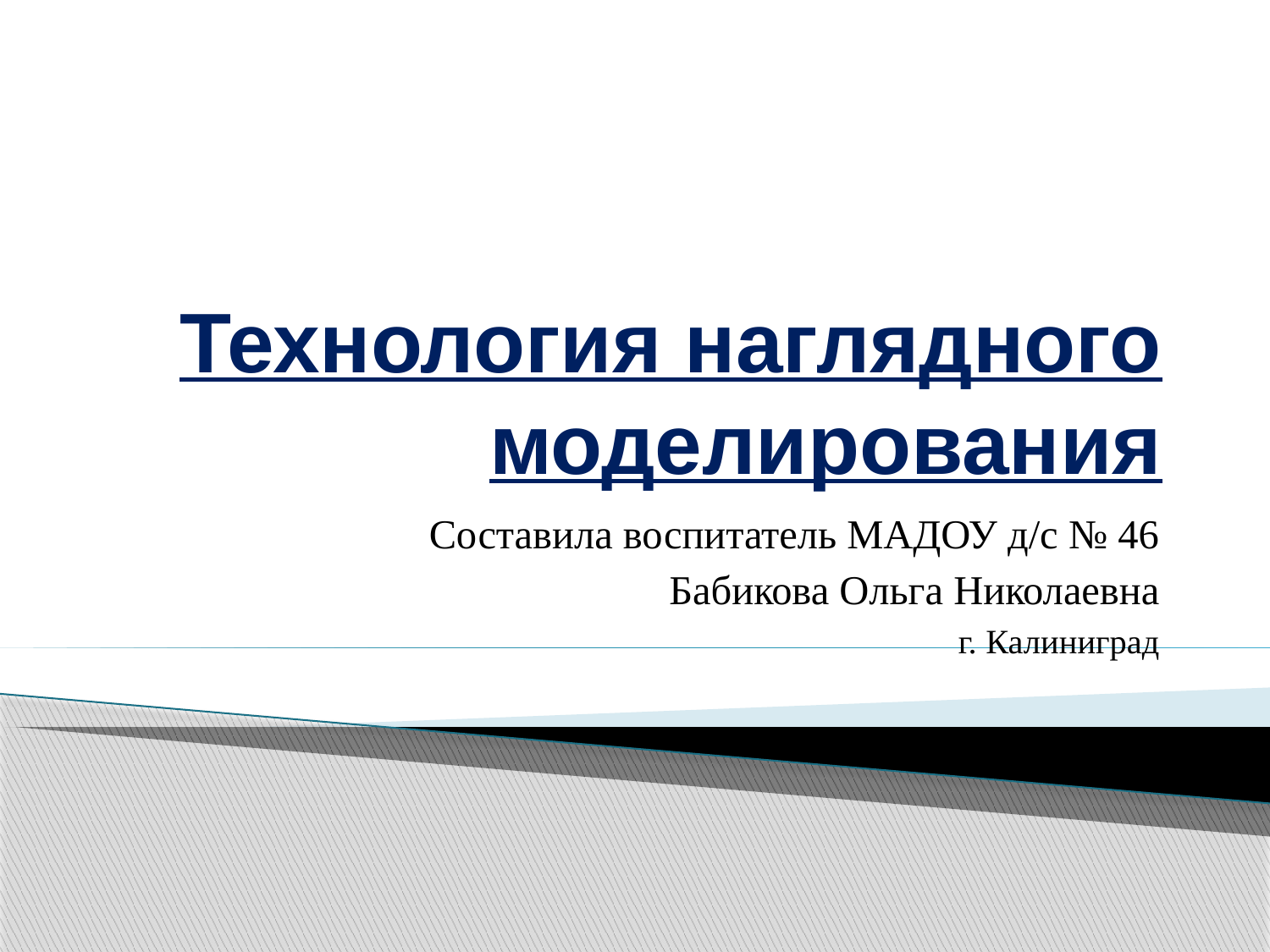

# Технология наглядного моделирования
Составила воспитатель МАДОУ д/с № 46
 Бабикова Ольга Николаевна
г. Калиниград